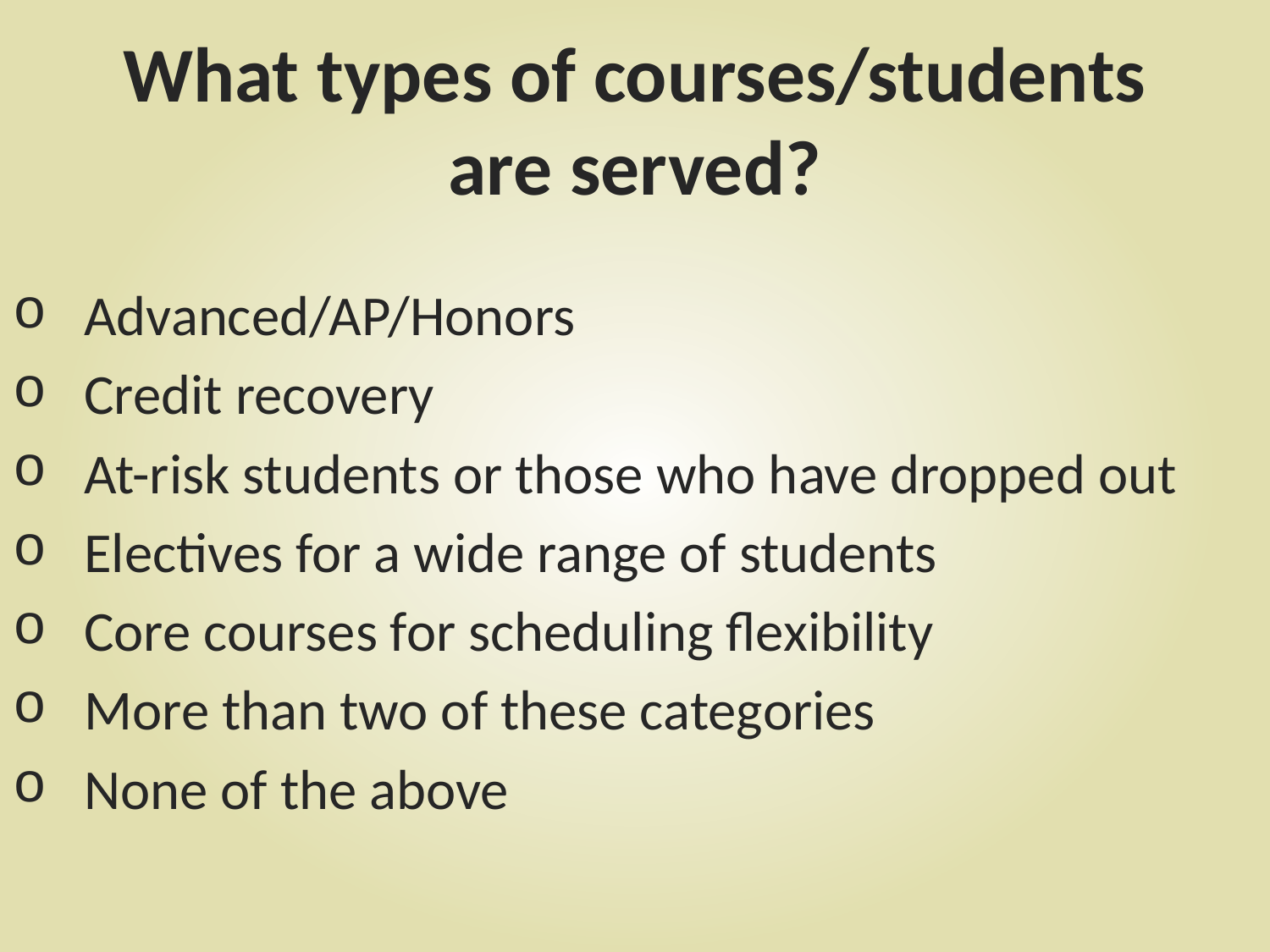

# What types of courses/students are served?
Advanced/AP/Honors
Credit recovery
At-risk students or those who have dropped out
Electives for a wide range of students
Core courses for scheduling flexibility
More than two of these categories
None of the above